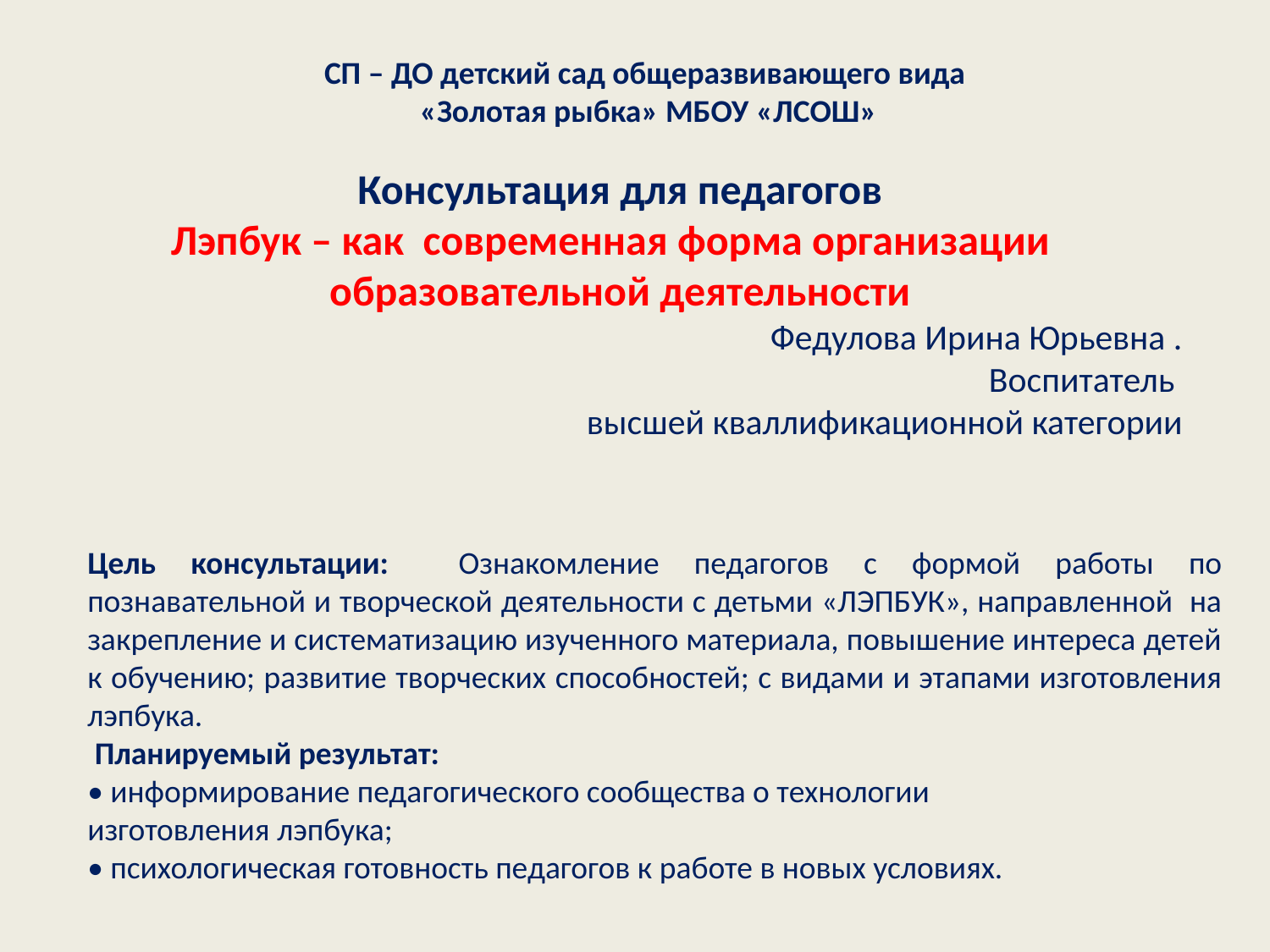

СП – ДО детский сад общеразвивающего вида
 «Золотая рыбка» МБОУ «ЛСОШ»
Консультация для педагогов
Лэпбук – как  современная форма организации
образовательной деятельности
 Федулова Ирина Юрьевна .
 Воспитатель
высшей кваллификационной категории
Цель консультации:  Ознакомление педагогов с формой работы по познавательной и творческой деятельности с детьми «ЛЭПБУК», направленной  на закрепление и систематизацию изученного материала, повышение интереса детей к обучению; развитие творческих способностей; с видами и этапами изготовления лэпбука.
 Планируемый результат:
• информирование педагогического сообщества о технологии изготовления лэпбука;
• психологическая готовность педагогов к работе в новых условиях.